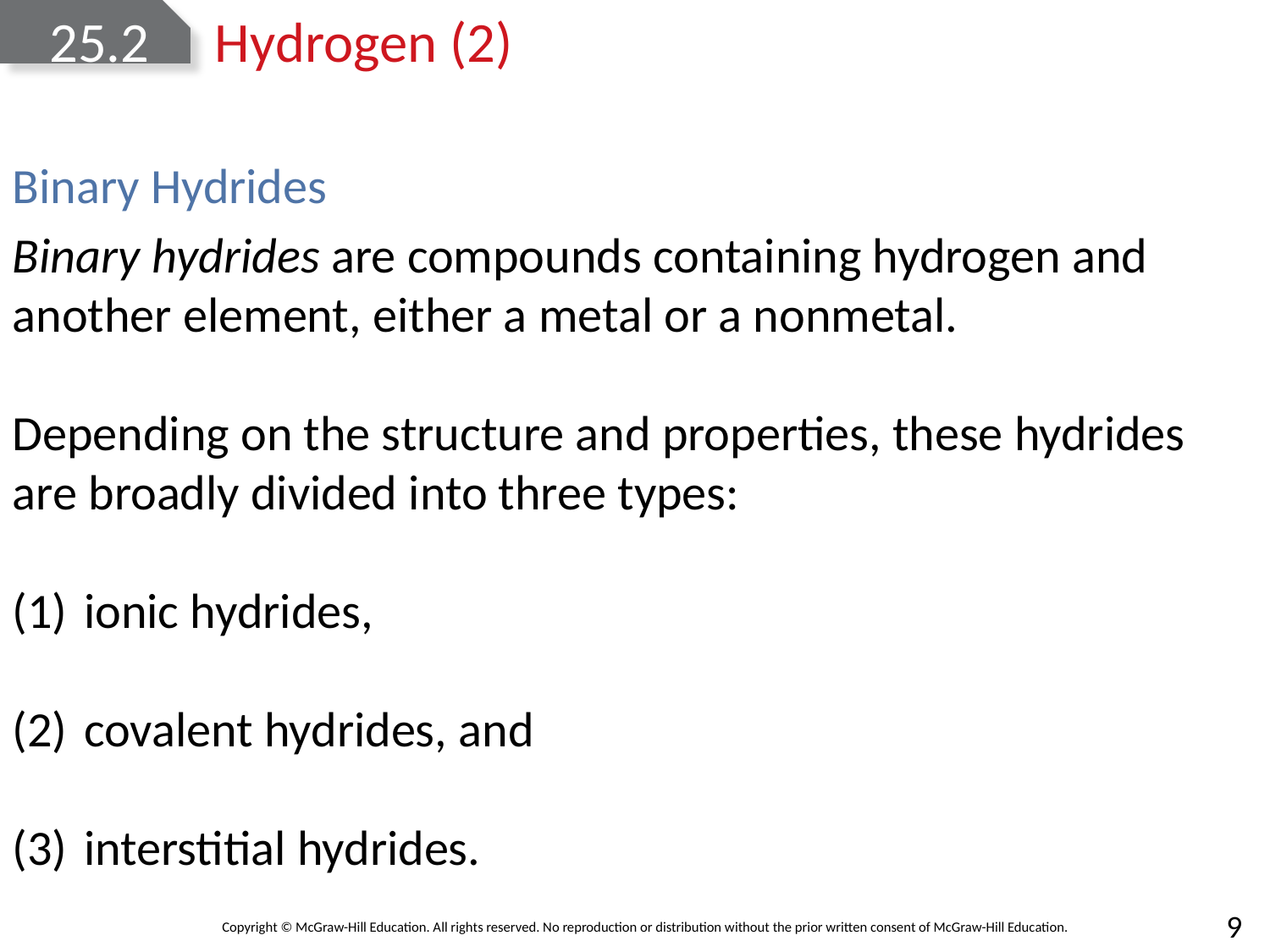

# 25.2 Hydrogen (2)
Binary Hydrides
Binary hydrides are compounds containing hydrogen and another element, either a metal or a nonmetal.
Depending on the structure and properties, these hydrides are broadly divided into three types:
ionic hydrides,
covalent hydrides, and
interstitial hydrides.